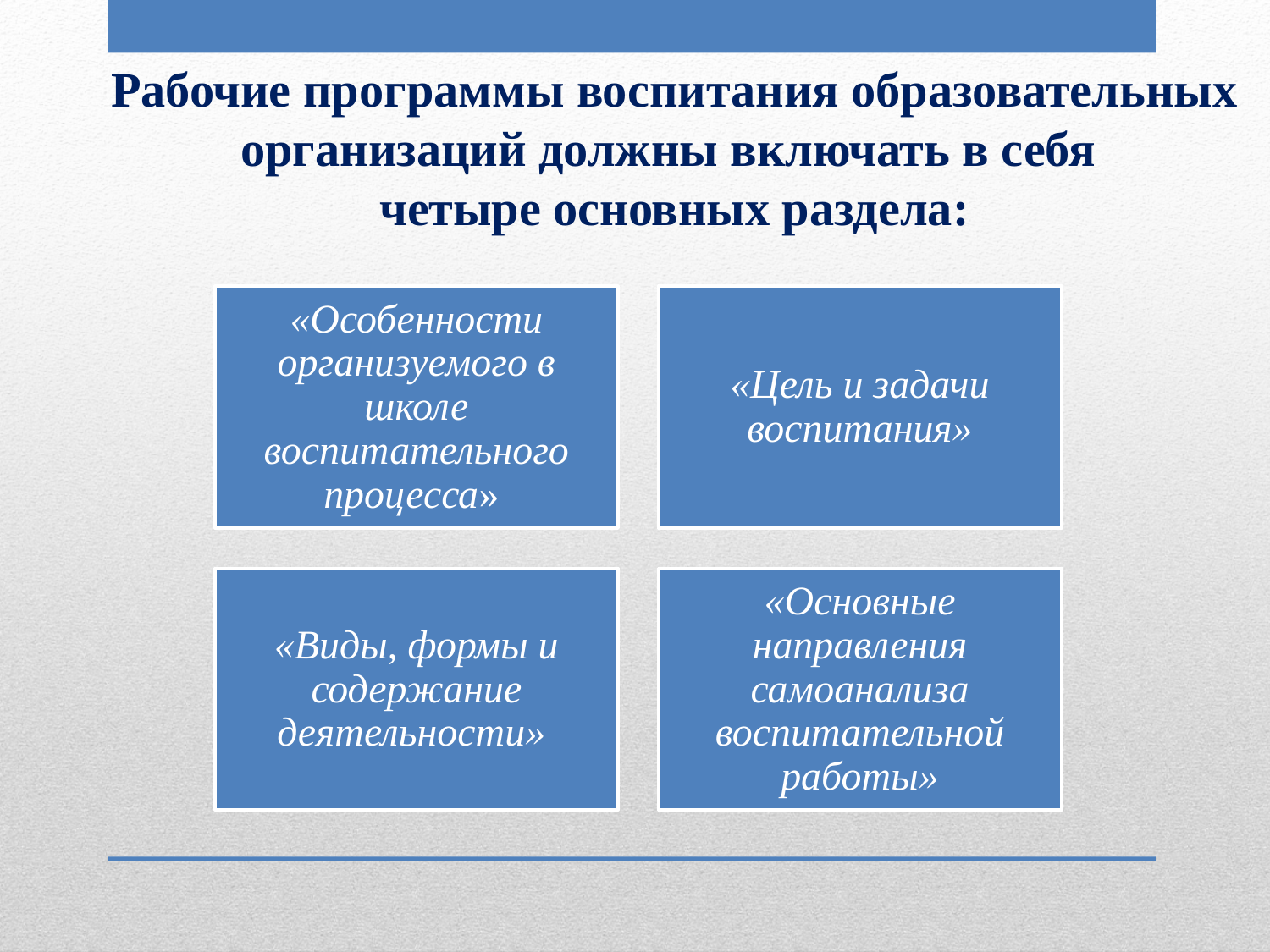

# Рабочие программы воспитания образовательных организаций должны включать в себя четыре основных раздела:

«Особенности организуемого в школе воспитательного процесса»
«Цель и задачи воспитания»
«Виды, формы и содержание деятельности»
«Основные направления самоанализа воспитательной работы»